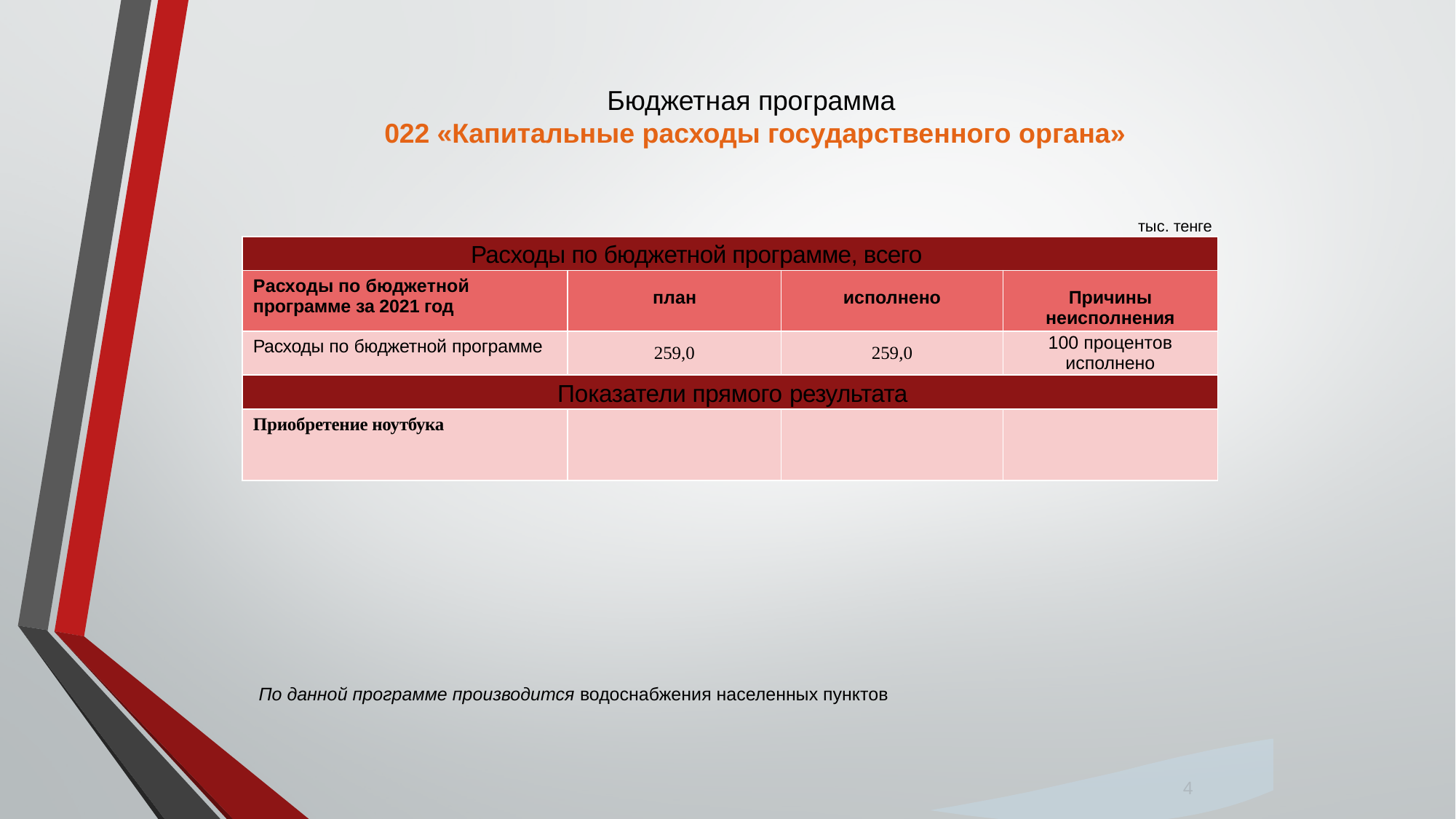

# Бюджетная программа 022 «Капитальные расходы государственного органа»
тыс. тенге
| Расходы по бюджетной программе, всего |  |  |  |
| --- | --- | --- | --- |
| Расходы по бюджетной программе за 2021 год | план | исполнено | Причины неисполнения |
| Расходы по бюджетной программе | 259,0 | 259,0 | 100 процентов исполнено |
| Показатели прямого результата |  |  |  |
| Приобретение ноутбука |  |  |  |
По данной программе производится водоснабжения населенных пунктов

        4